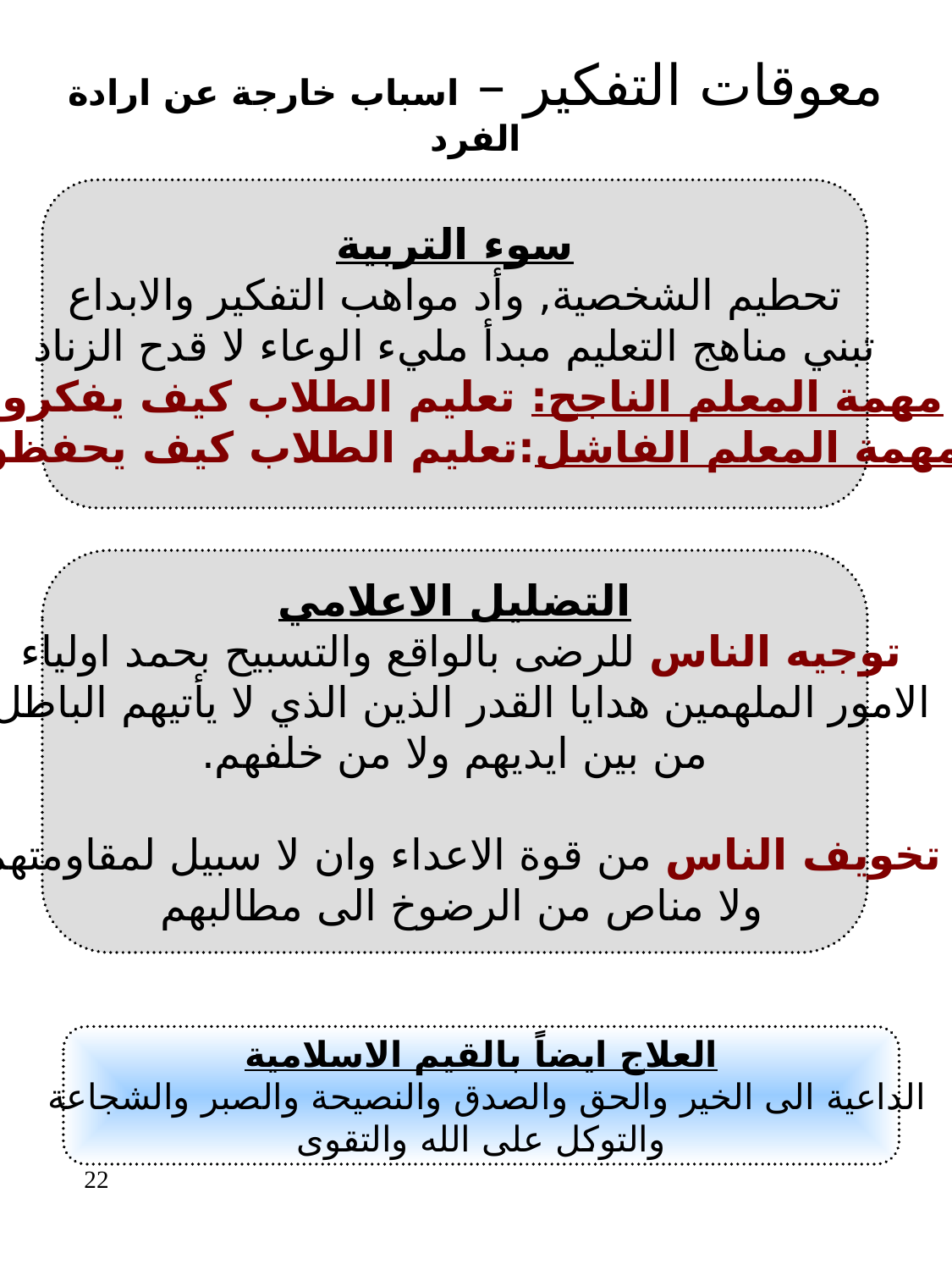

معوقات التفكير – اسباب خارجة عن ارادة الفرد
سوء التربية
تحطيم الشخصية, وأد مواهب التفكير والابداع
تبني مناهج التعليم مبدأ مليء الوعاء لا قدح الزناد
مهمة المعلم الناجح: تعليم الطلاب كيف يفكرون
مهمة المعلم الفاشل:تعليم الطلاب كيف يحفظون

التضليل الاعلامي
توجيه الناس للرضى بالواقع والتسبيح بحمد اولياء
الامور الملهمين هدايا القدر الذين الذي لا يأتيهم الباطل
من بين ايديهم ولا من خلفهم.

تخويف الناس من قوة الاعداء وان لا سبيل لمقاومتهم
ولا مناص من الرضوخ الى مطالبهم

العلاج ايضاً بالقيم الاسلامية
الداعية الى الخير والحق والصدق والنصيحة والصبر والشجاعة
والتوكل على الله والتقوى
22